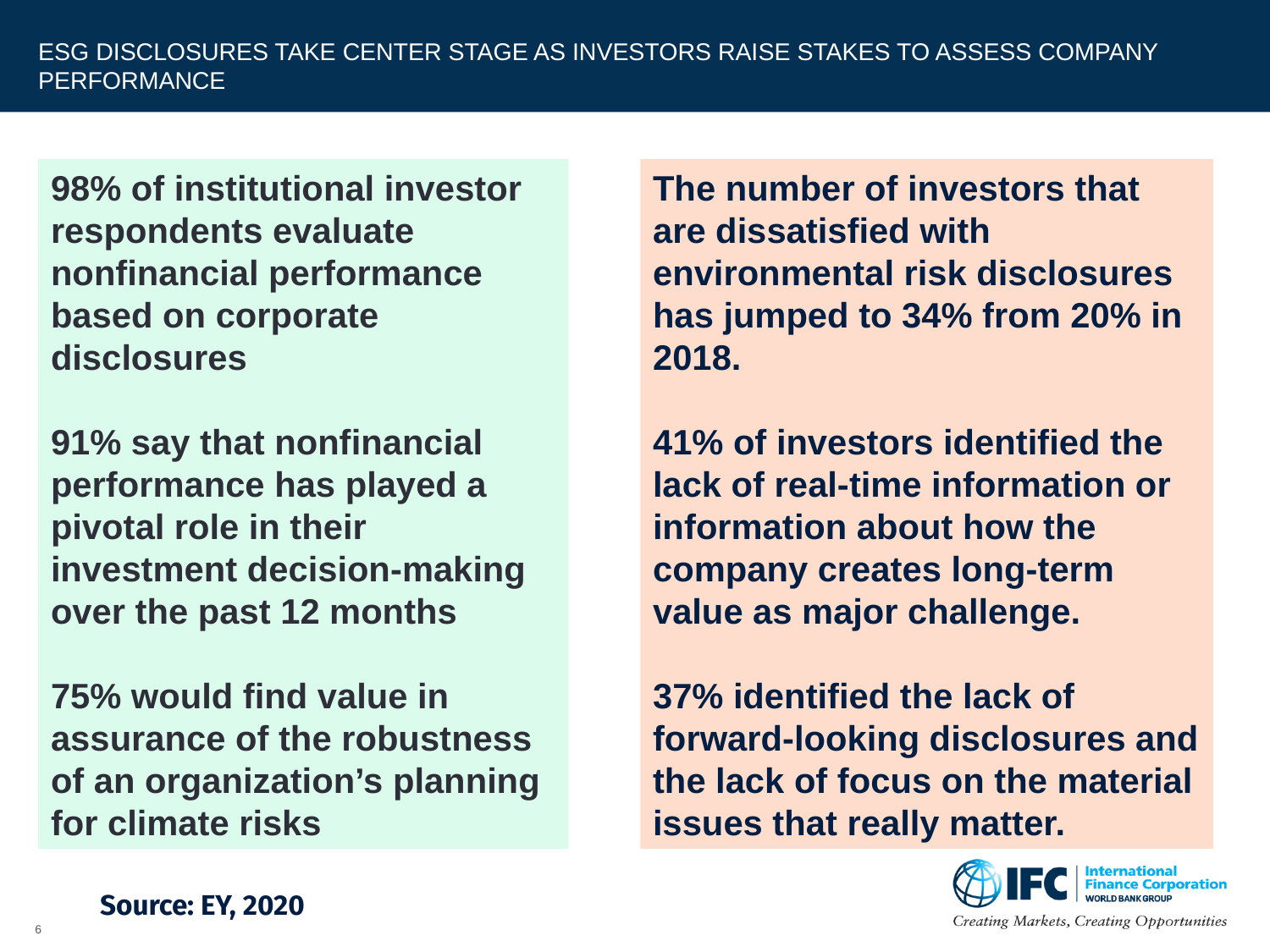

# ESG disclosures take center stage as investors raise stakes to assess company performance
98% of institutional investor respondents evaluate nonfinancial performance based on corporate disclosures

91% say that nonfinancial performance has played a pivotal role in their investment decision-making over the past 12 months

75% would find value in assurance of the robustness of an organization’s planning for climate risks
The number of investors that are dissatisfied with environmental risk disclosures has jumped to 34% from 20% in 2018.

41% of investors identified the lack of real-time information or information about how the company creates long-term value as major challenge.

37% identified the lack of forward-looking disclosures and the lack of focus on the material issues that really matter.
Source: EY, 2020
6